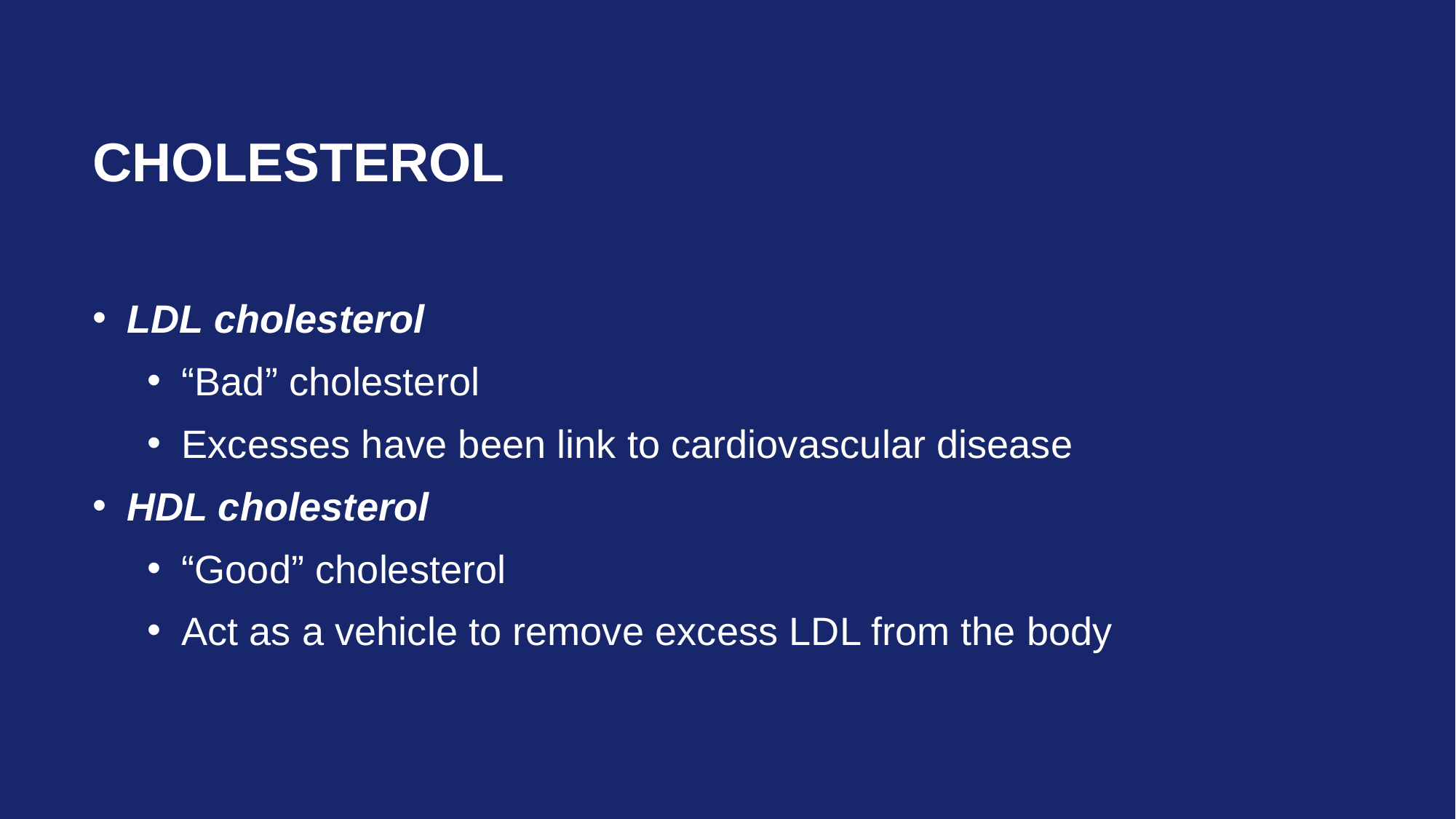

# Cholesterol
LDL cholesterol
“Bad” cholesterol
Excesses have been link to cardiovascular disease
HDL cholesterol
“Good” cholesterol
Act as a vehicle to remove excess LDL from the body